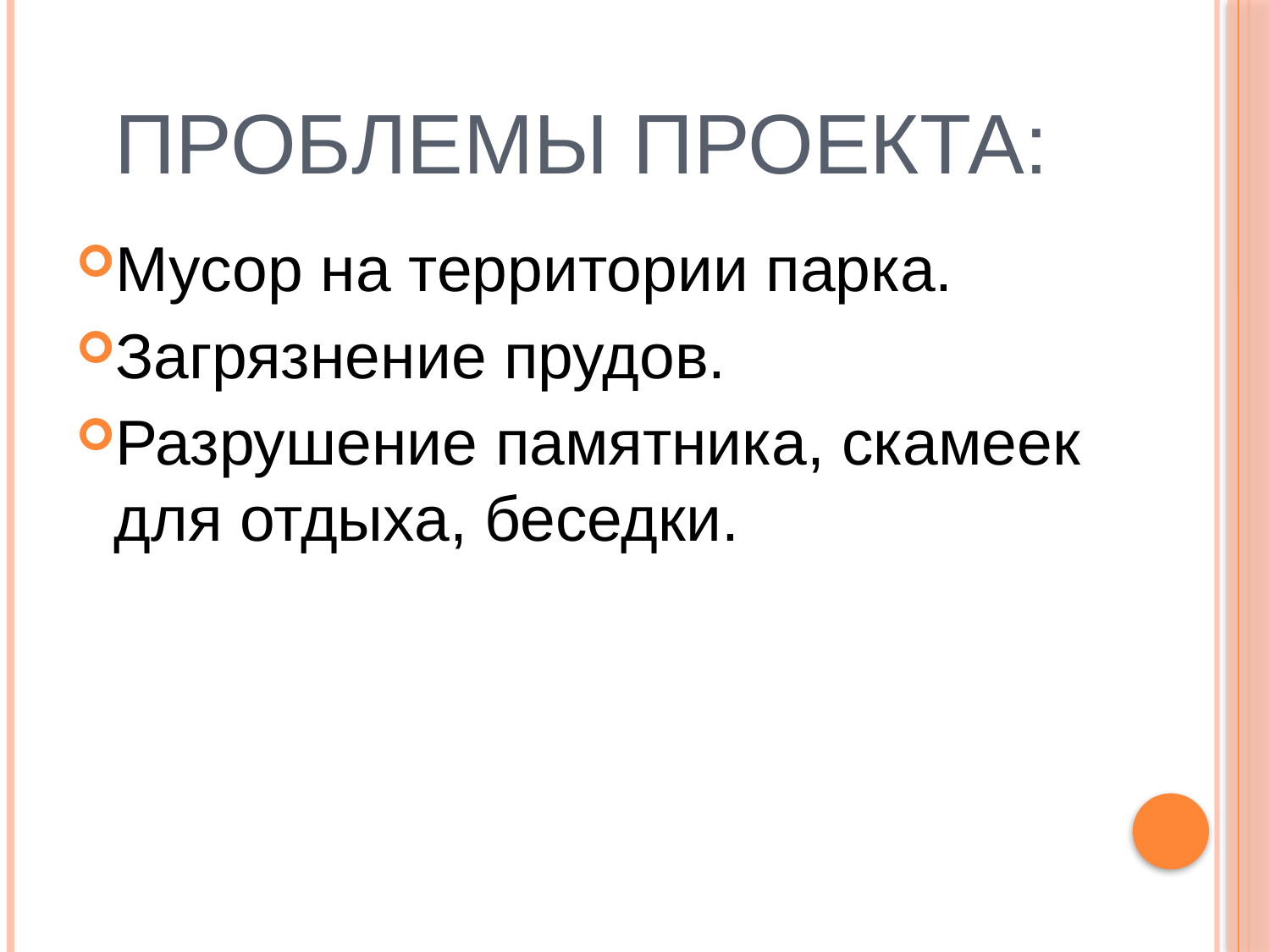

# Проблемы проекта:
Мусор на территории парка.
Загрязнение прудов.
Разрушение памятника, скамеек для отдыха, беседки.